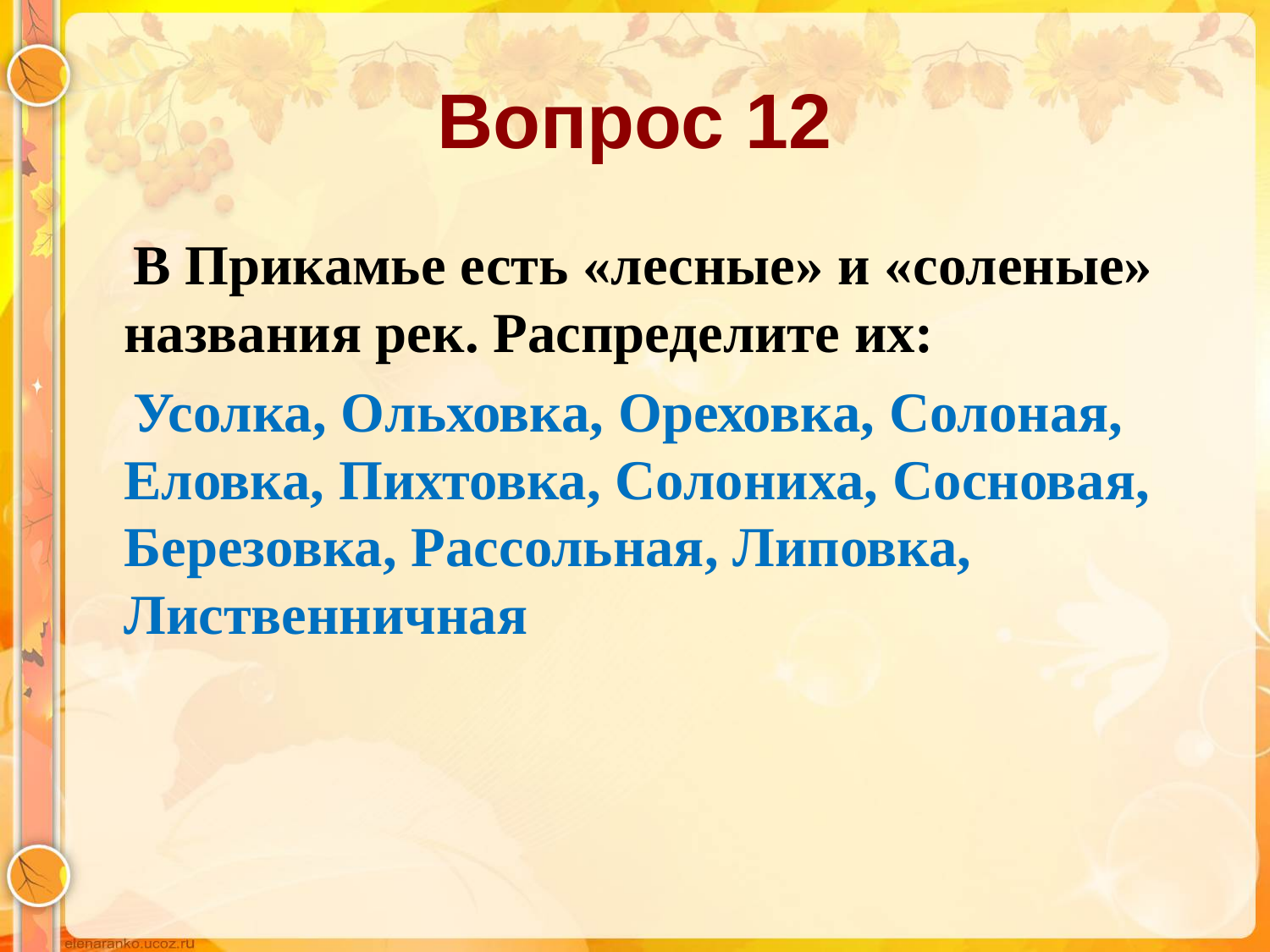

# Вопрос 12
    В Прикамье есть «лесные» и «соленые» названия рек. Распределите их:
    Усолка, Ольховка, Ореховка, Солоная, Еловка, Пихтовка, Солониха, Сосновая, Березовка, Рассольная, Липовка, Лиственничная